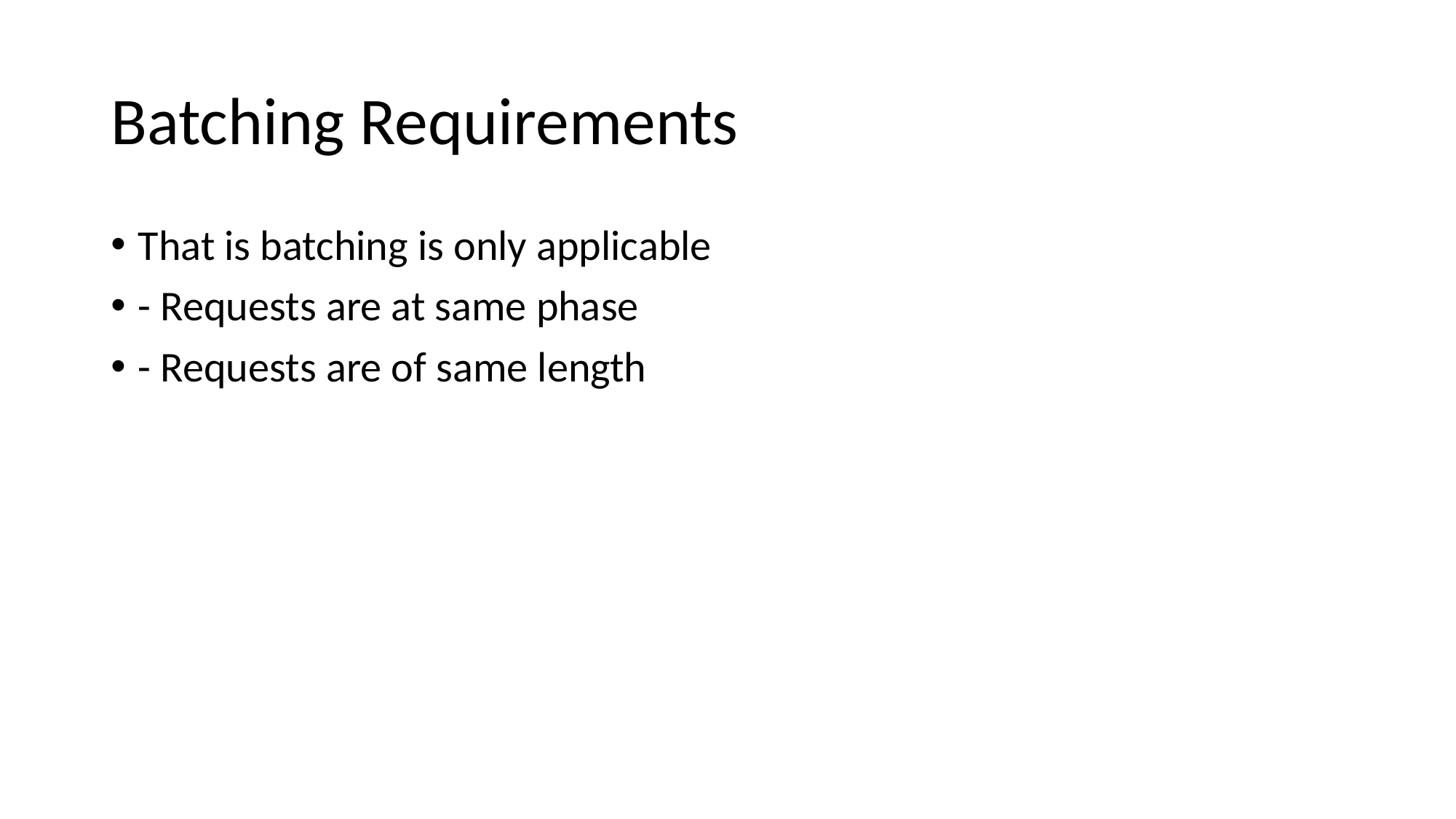

# Batching Requirements
That is batching is only applicable
- Requests are at same phase
- Requests are of same length